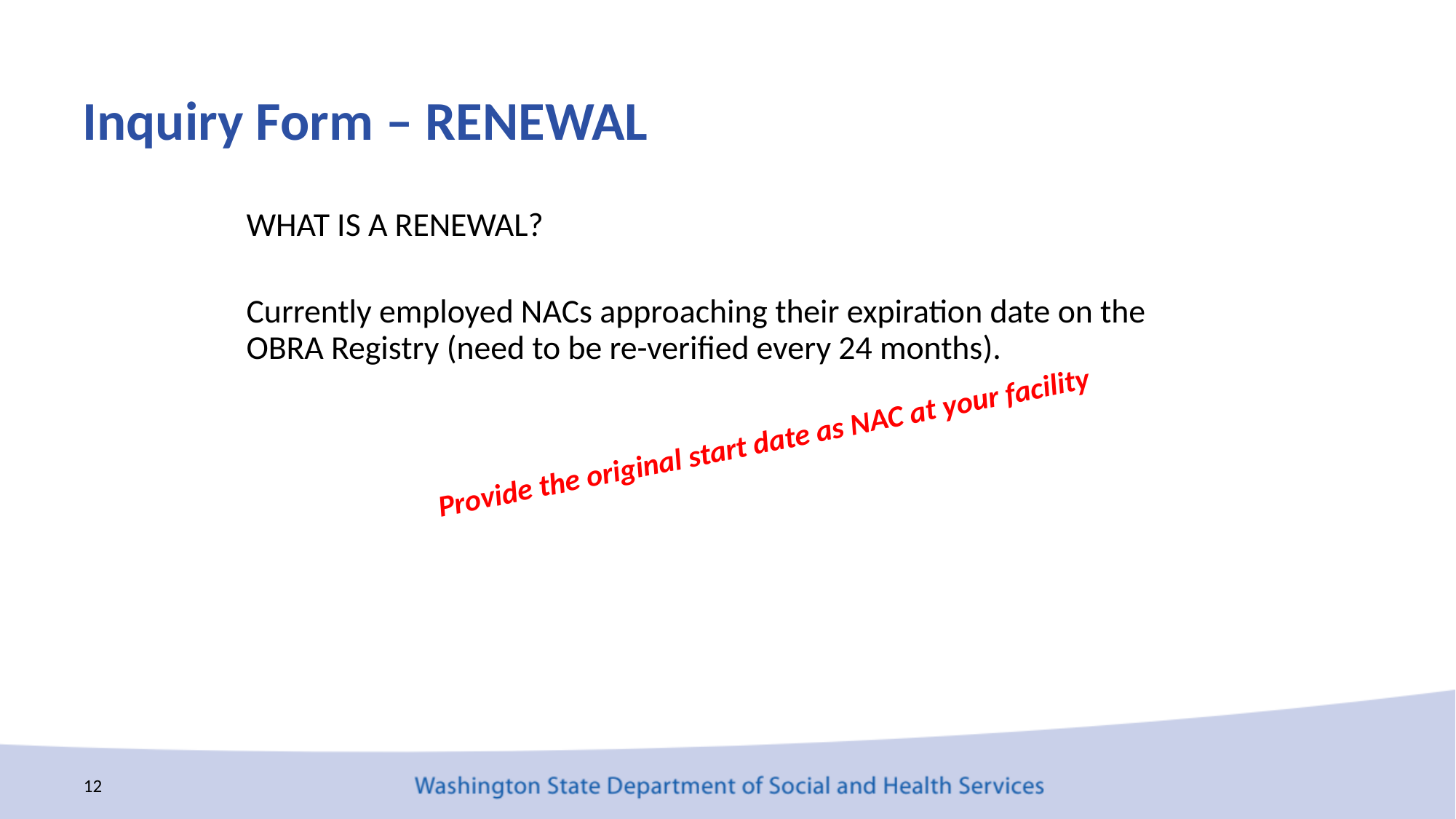

# Inquiry Form – RENEWAL
WHAT IS A RENEWAL?

Currently employed NACs approaching their expiration date on the OBRA Registry (need to be re-verified every 24 months).

Provide the original start date as NAC at your facility
12